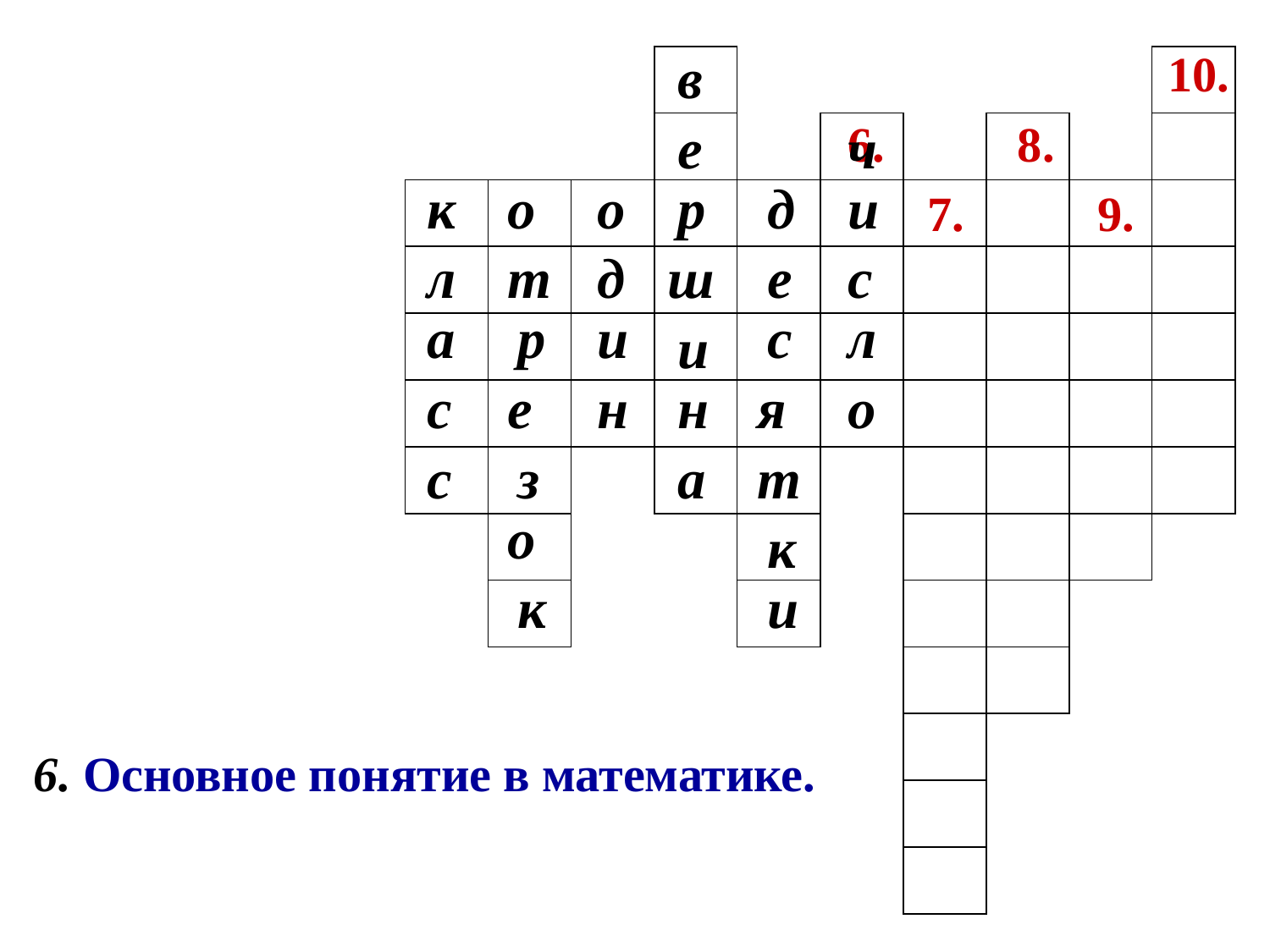

в
10.
|  |  |  |  |  |  |  |  |  |  |
| --- | --- | --- | --- | --- | --- | --- | --- | --- | --- |
|  |  |  |  |  |  |  |  |  |  |
|  |  |  |  |  |  |  |  |  |  |
|  |  |  |  |  |  |  |  |  |  |
|  |  |  |  |  |  |  |  |  |  |
|  |  |  |  |  |  |  |  |  |  |
|  |  |  |  |  |  |  |  |  |  |
|  |  |  |  |  |  |  |  |  |  |
|  |  |  |  |  |  |  |  |  |  |
|  |  |  |  |  |  |  |  |  |  |
|  |  |  |  |  |  |  |  |  |  |
|  |  |  |  |  |  |  |  |  |  |
|  |  |  |  |  |  |  |  |  |  |
е
6.
ч
8.
к
о
о
р
д
и
7.
9.
л
т
д
ш
е
с
а
р
и
с
л
и
с
е
н
н
я
о
с
з
а
т
о
к
к
и
6. Основное понятие в математике.